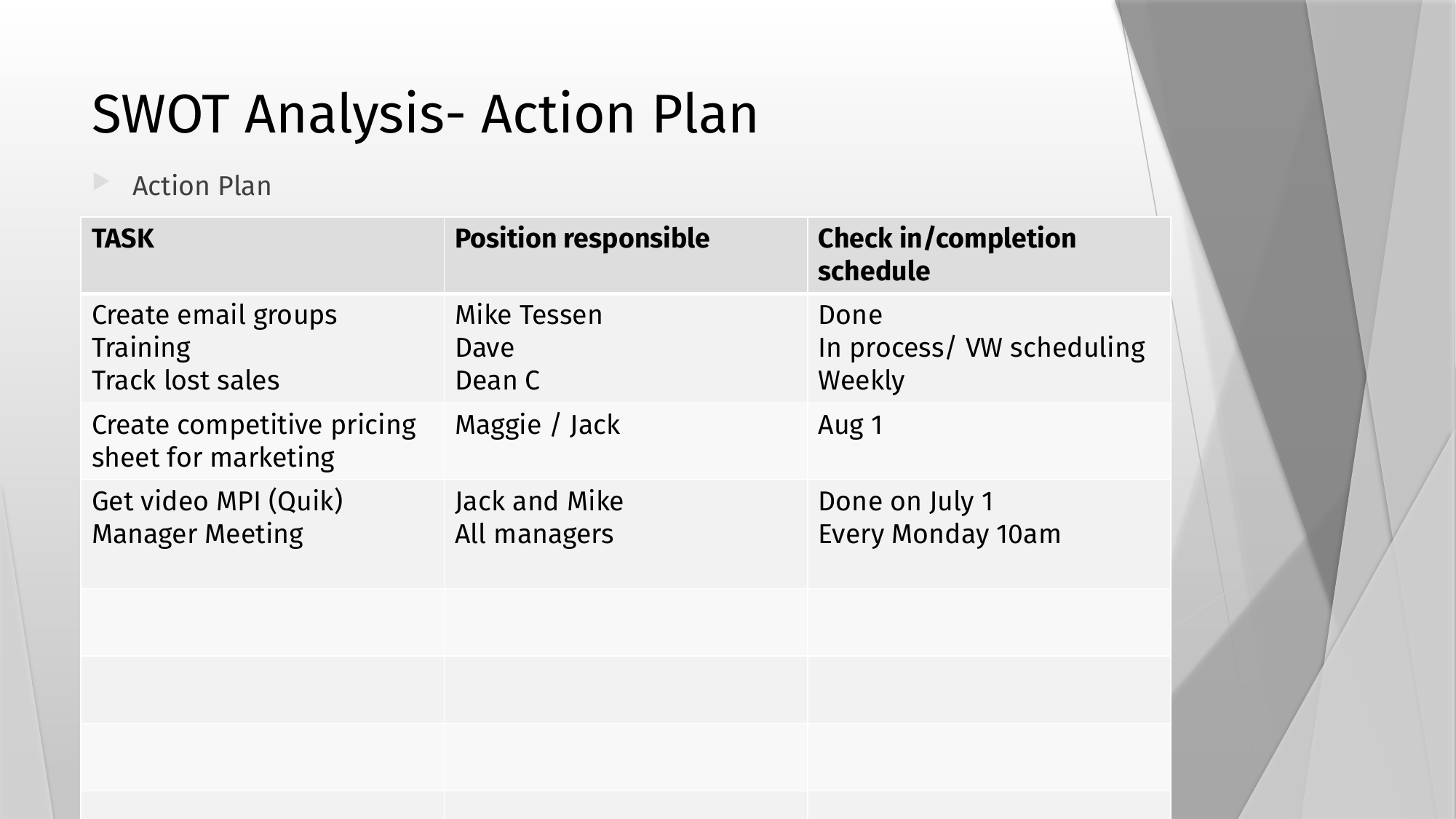

# SWOT Analysis- Action Plan
Action Plan

| TASK | Position responsible | Check in/completion schedule |
| --- | --- | --- |
| Create email groups Training Track lost sales | Mike Tessen Dave Dean C | Done In process/ VW scheduling Weekly |
| Create competitive pricing sheet for marketing | Maggie / Jack | Aug 1 |
| Get video MPI (Quik) Manager Meeting | Jack and Mike All managers | Done on July 1 Every Monday 10am |
|  |  |  |
|  |  |  |
|  |  |  |
|  |  |  |